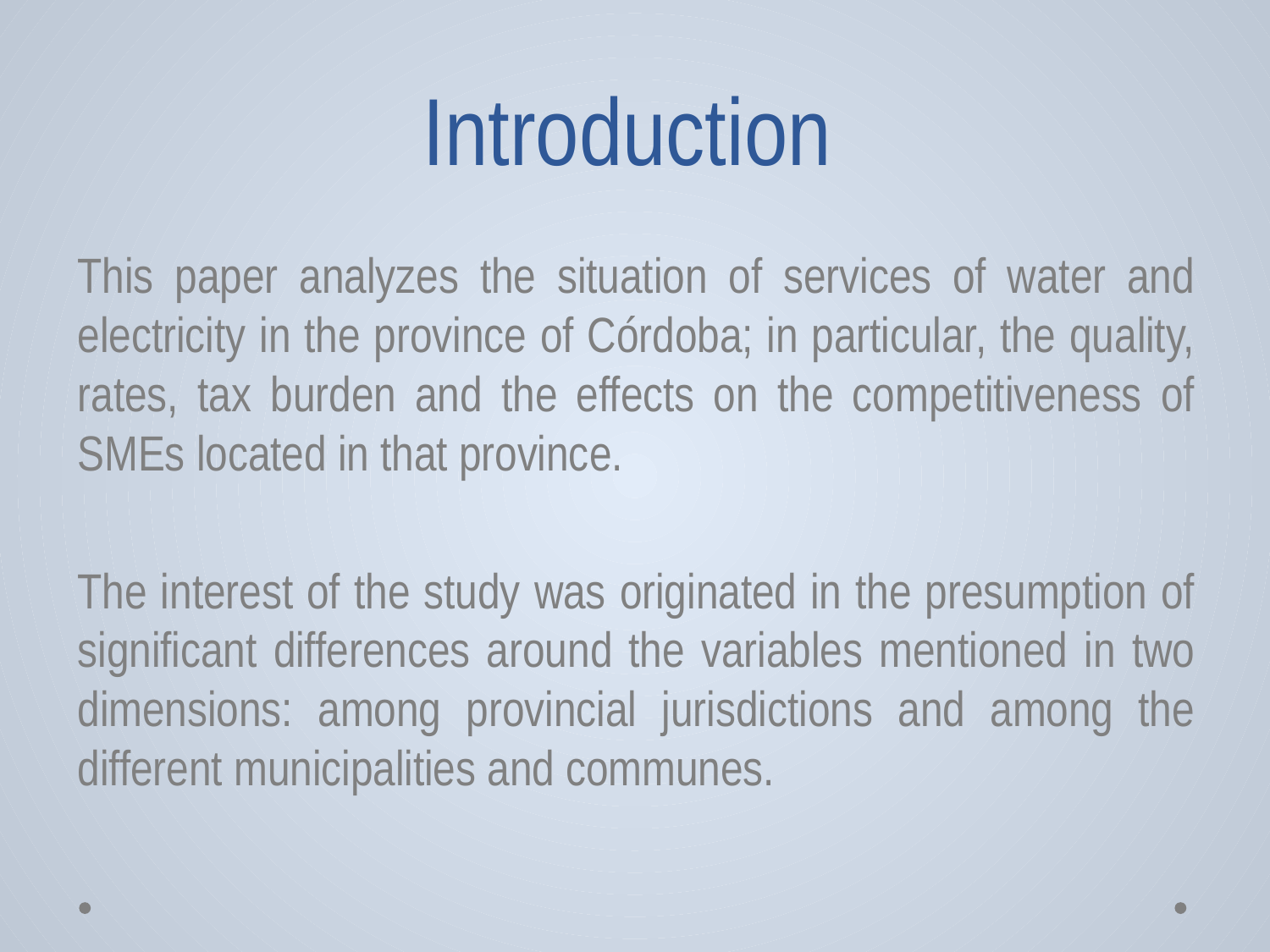

# Introduction
This paper analyzes the situation of services of water and electricity in the province of Córdoba; in particular, the quality, rates, tax burden and the effects on the competitiveness of SMEs located in that province.

The interest of the study was originated in the presumption of significant differences around the variables mentioned in two dimensions: among provincial jurisdictions and among the different municipalities and communes.